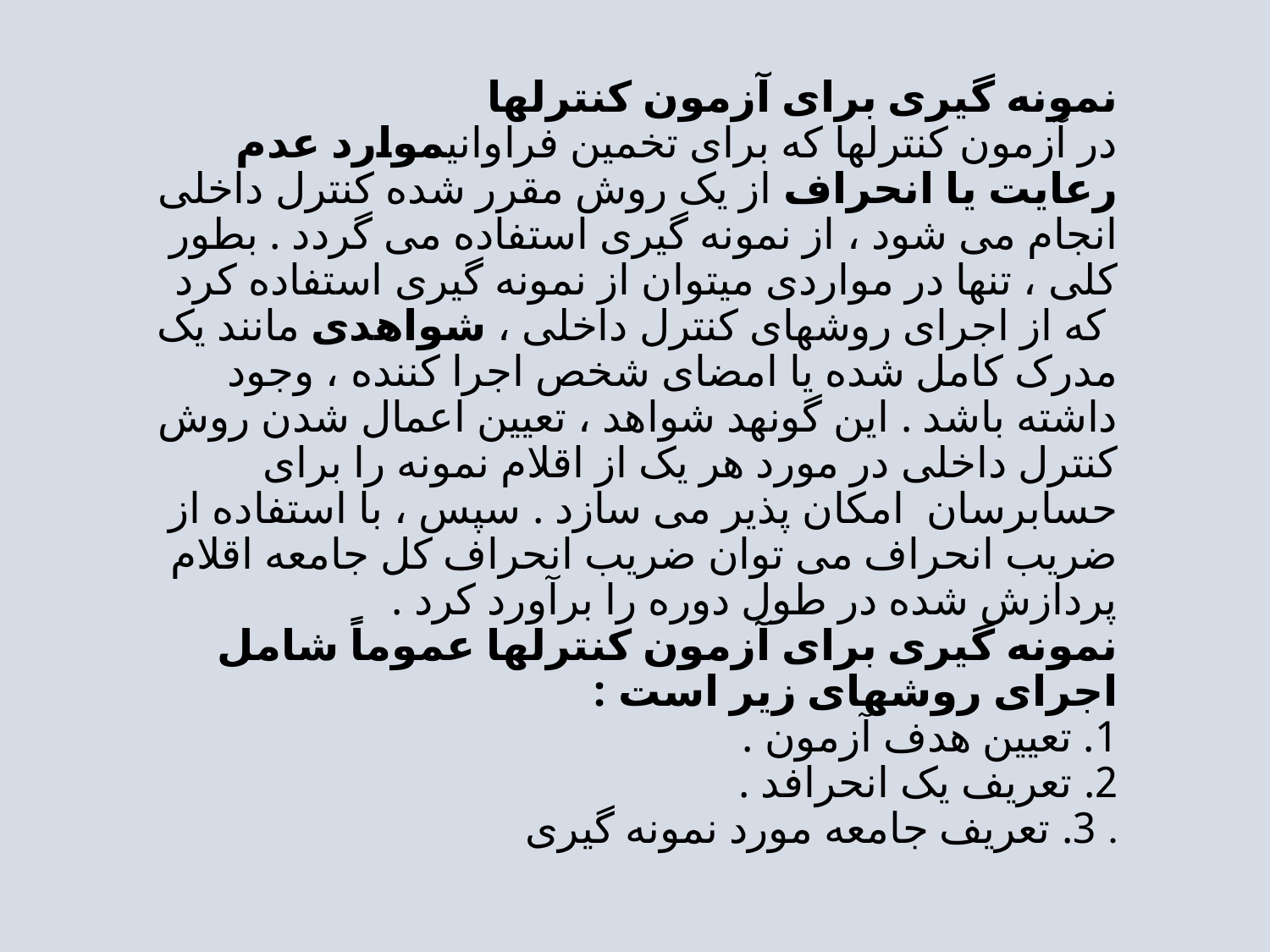

# نمونه گیری برای آزمون کنترلها در آزمون کنترلها که برای تخمین فراوانیموارد عدم رعایت یا انحراف از یک روش مقرر شده کنترل داخلی انجام می شود ، از نمونه گیری استفاده می گردد . بطور کلی ، تنها در مواردی میتوان از نمونه گیری استفاده کرد که از اجرای روشهای کنترل داخلی ، شواهدی مانند یک مدرک کامل شده یا امضای شخص اجرا کننده ، وجود داشته باشد . این گونهد شواهد ، تعیین اعمال شدن روش کنترل داخلی در مورد هر یک از اقلام نمونه را برای حسابرسان  امکان پذیر می سازد . سپس ، با استفاده از ضریب انحراف می توان ضریب انحراف کل جامعه اقلام پردازش شده در طول دوره را برآورد کرد . نمونه گیری برای آزمون کنترلها عموماً شامل اجرای روشهای زیر است : 1. تعیین هدف آزمون . 2. تعریف یک انحرافد . 3. تعریف جامعه مورد نمونه گیری .